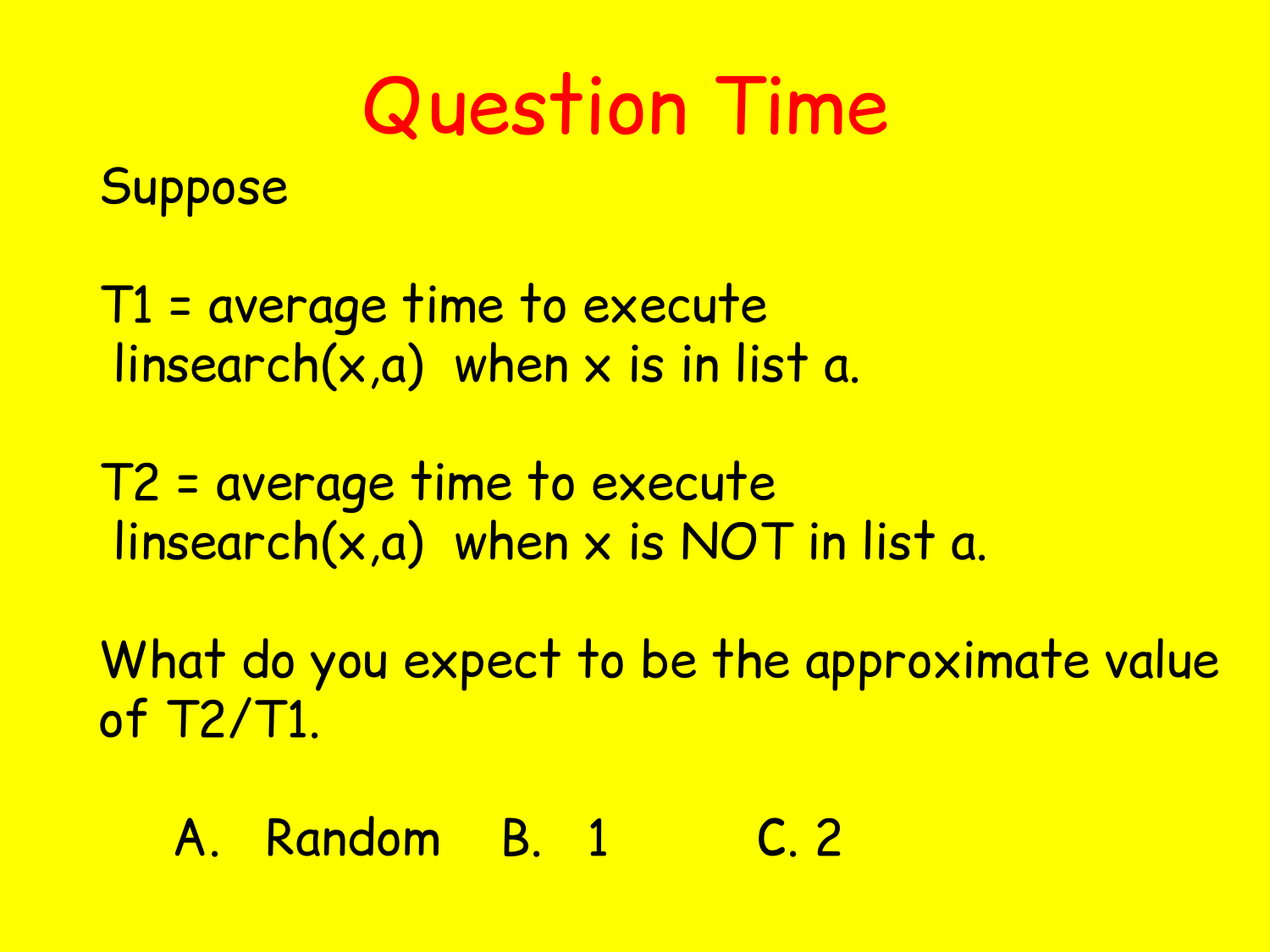

# Question Time
Suppose

T1 = average time to execute
 linsearch(x,a)  when x is in list a.

T2 = average time to execute
 linsearch(x,a)  when x is NOT in list a.

What do you expect to be the approximate value
of T2/T1.

     A.   Random    B.   1          C. 2